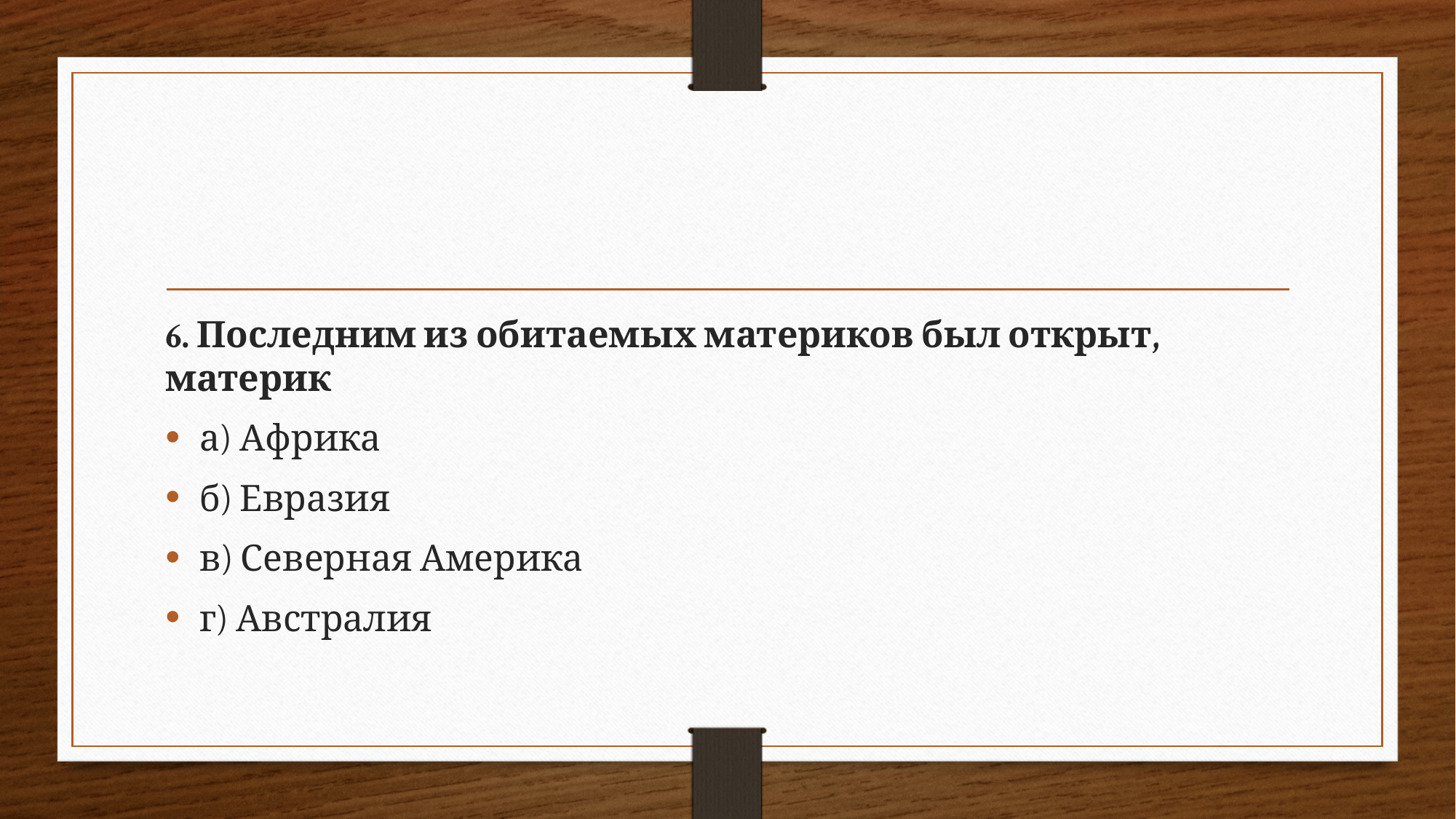

#
6. Последним из обитаемых материков был открыт, материк
а) Африка
б) Евразия
в) Северная Америка
г) Австралия